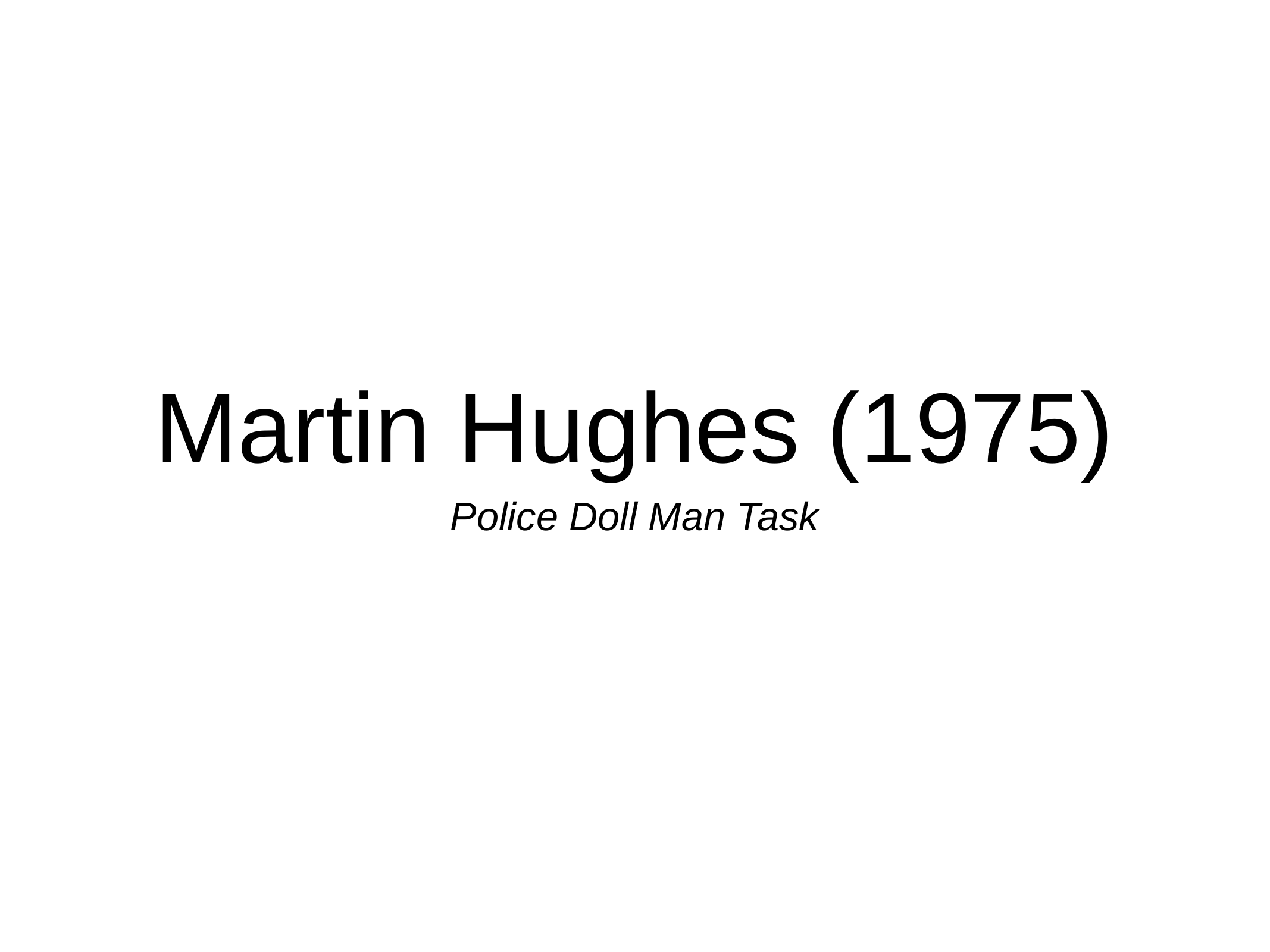

# Martin Hughes (1975)
Police Doll Man Task